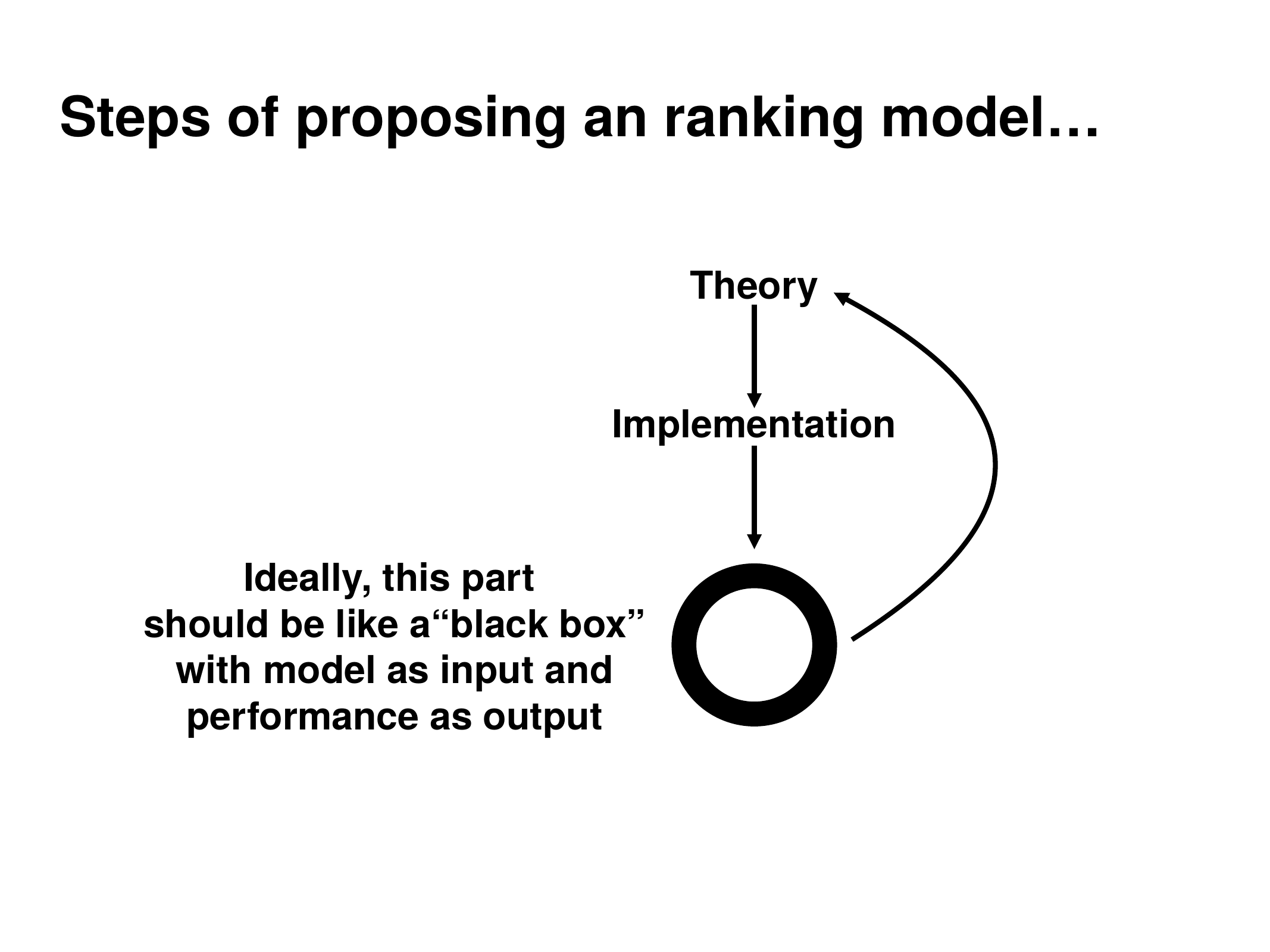

# Steps of proposing an ranking model…
Theory

Implementation

Ideally, this part
should be like a“black box” with model as input and performance as output

68